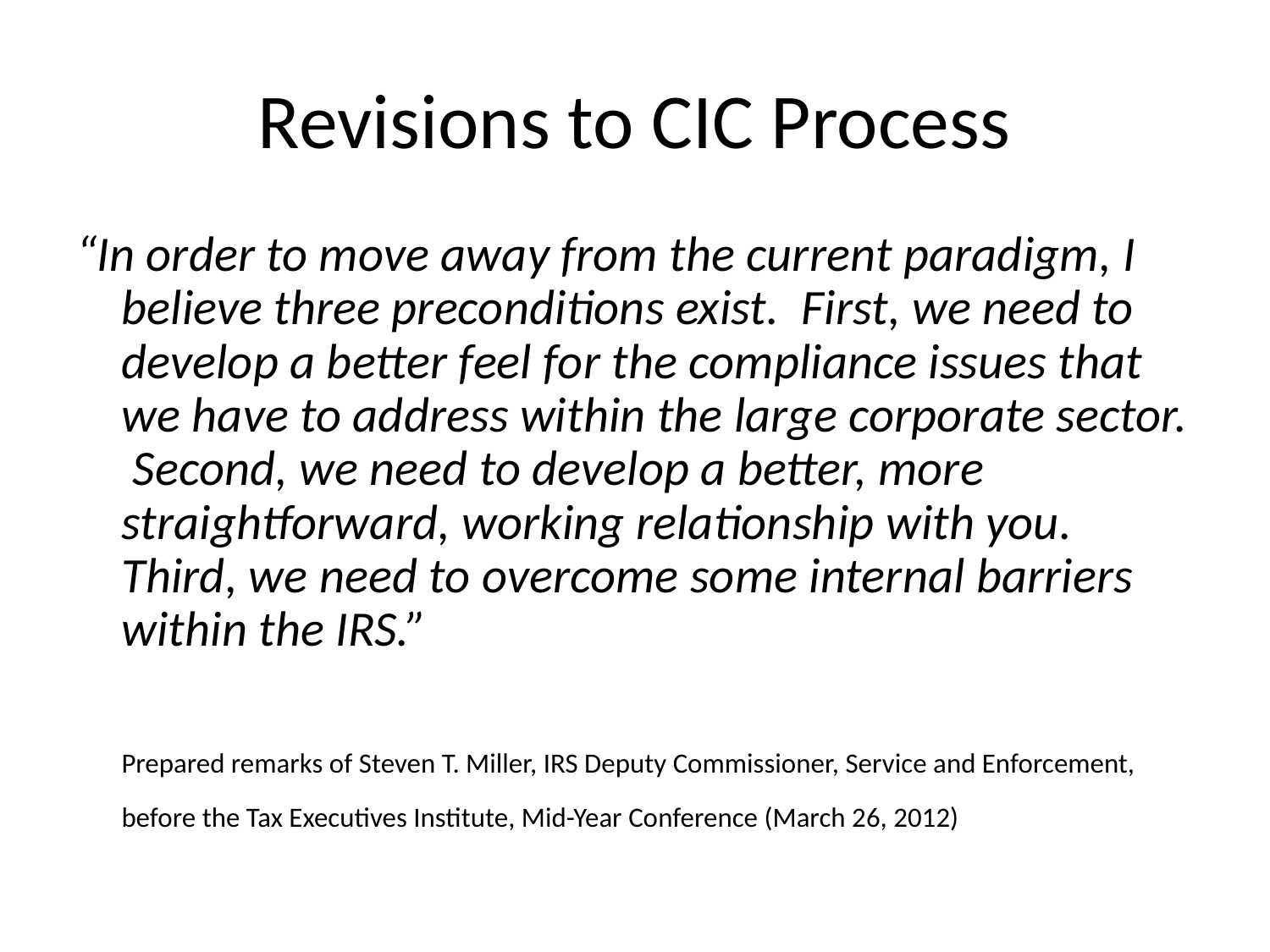

# Revisions to CIC Process
“In order to move away from the current paradigm, I believe three preconditions exist.  First, we need to develop a better feel for the compliance issues that we have to address within the large corporate sector.  Second, we need to develop a better, more straightforward, working relationship with you.  Third, we need to overcome some internal barriers within the IRS.”

	Prepared remarks of Steven T. Miller, IRS Deputy Commissioner, Service and Enforcement, before the Tax Executives Institute, Mid-Year Conference (March 26, 2012)